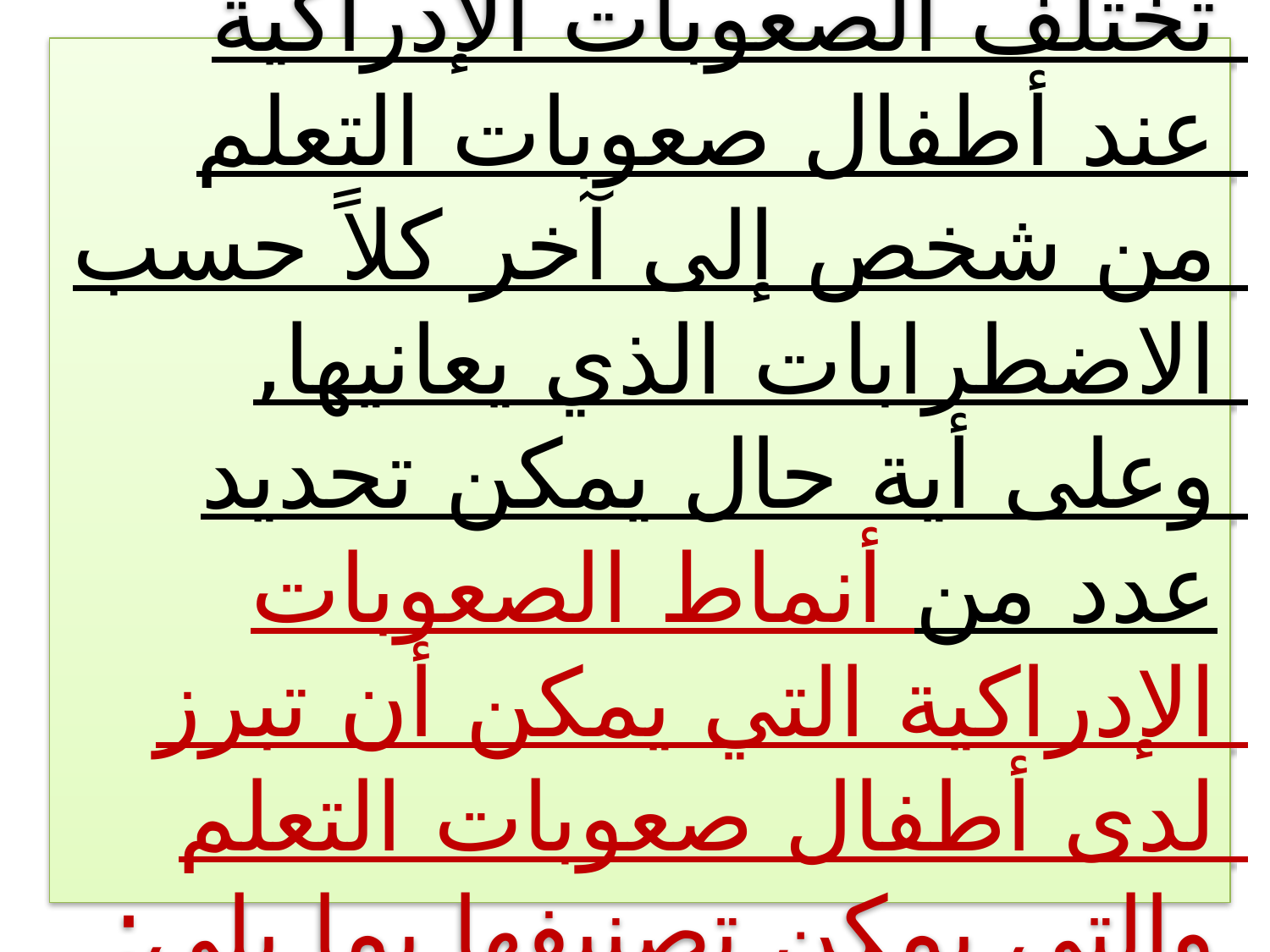

# تختلف الصعوبات الإدراكية عند أطفال صعوبات التعلم من شخص إلى آخر كلاً حسب الاضطرابات الذي يعانيها, وعلى أية حال يمكن تحديد عدد من أنماط الصعوبات الإدراكية التي يمكن أن تبرز لدى أطفال صعوبات التعلم والتي يمكن تصنيفها بما يلي: